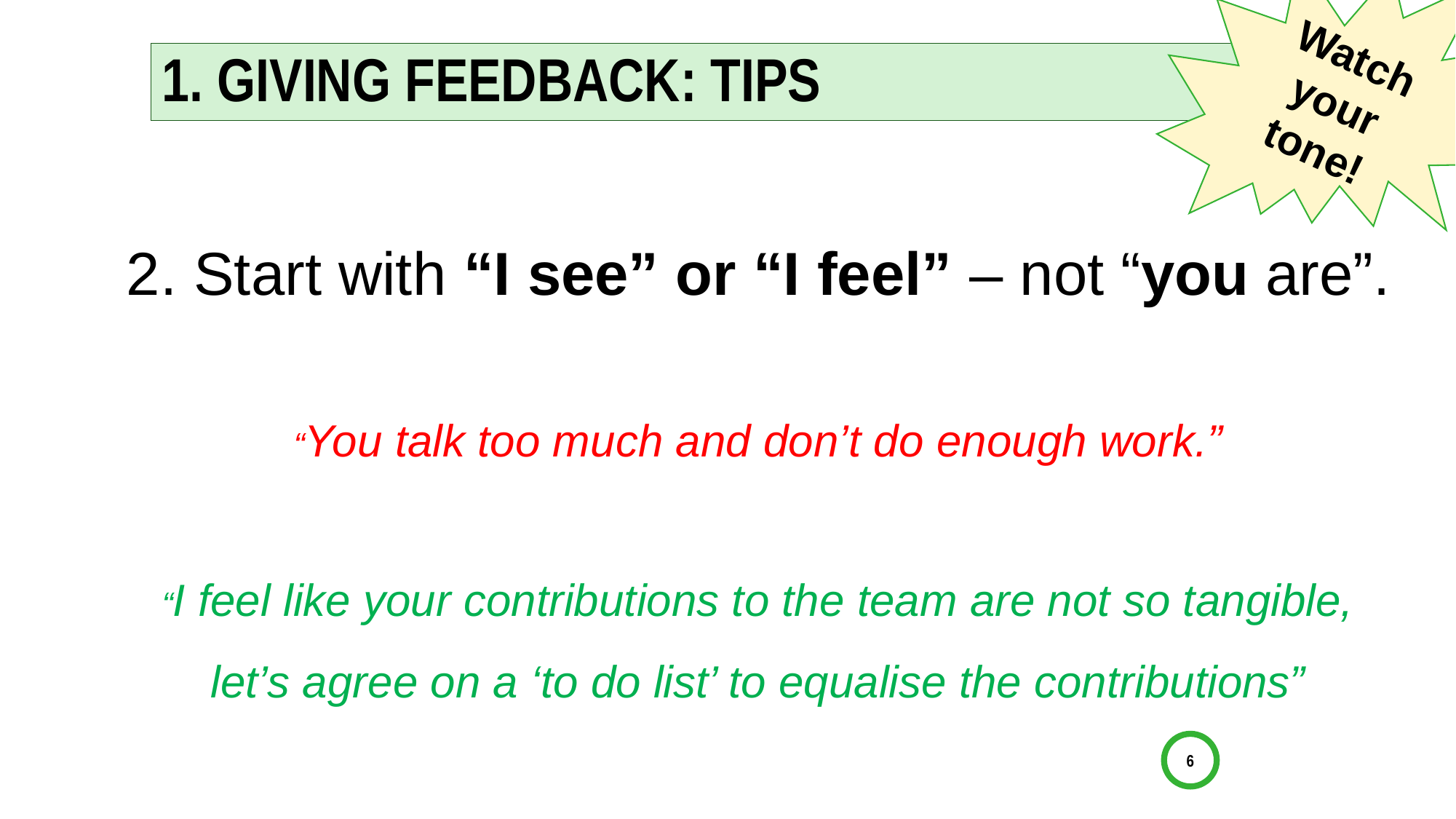

Watch your tone!
# 1. Giving feedback: TIPS
2. Start with “I see” or “I feel” – not “you are”.

“You talk too much and don’t do enough work.”

“I feel like your contributions to the team are not so tangible, let’s agree on a ‘to do list’ to equalise the contributions”

6